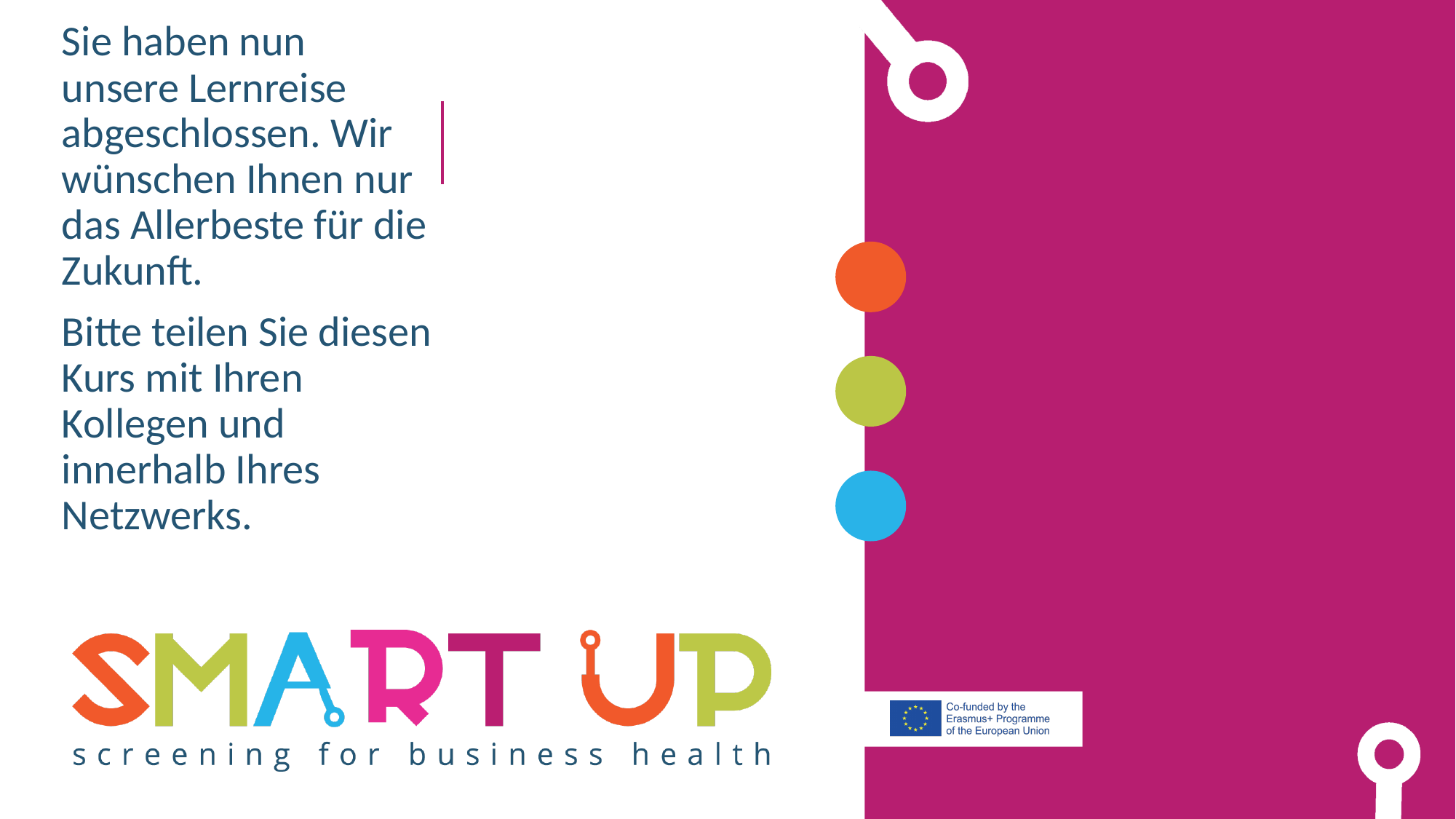

Sie haben nun    unsere Lernreise  abgeschlossen. Wir wünschen Ihnen nur das Allerbeste für die Zukunft.
Bitte teilen Sie diesen Kurs mit Ihren Kollegen und innerhalb Ihres Netzwerks.